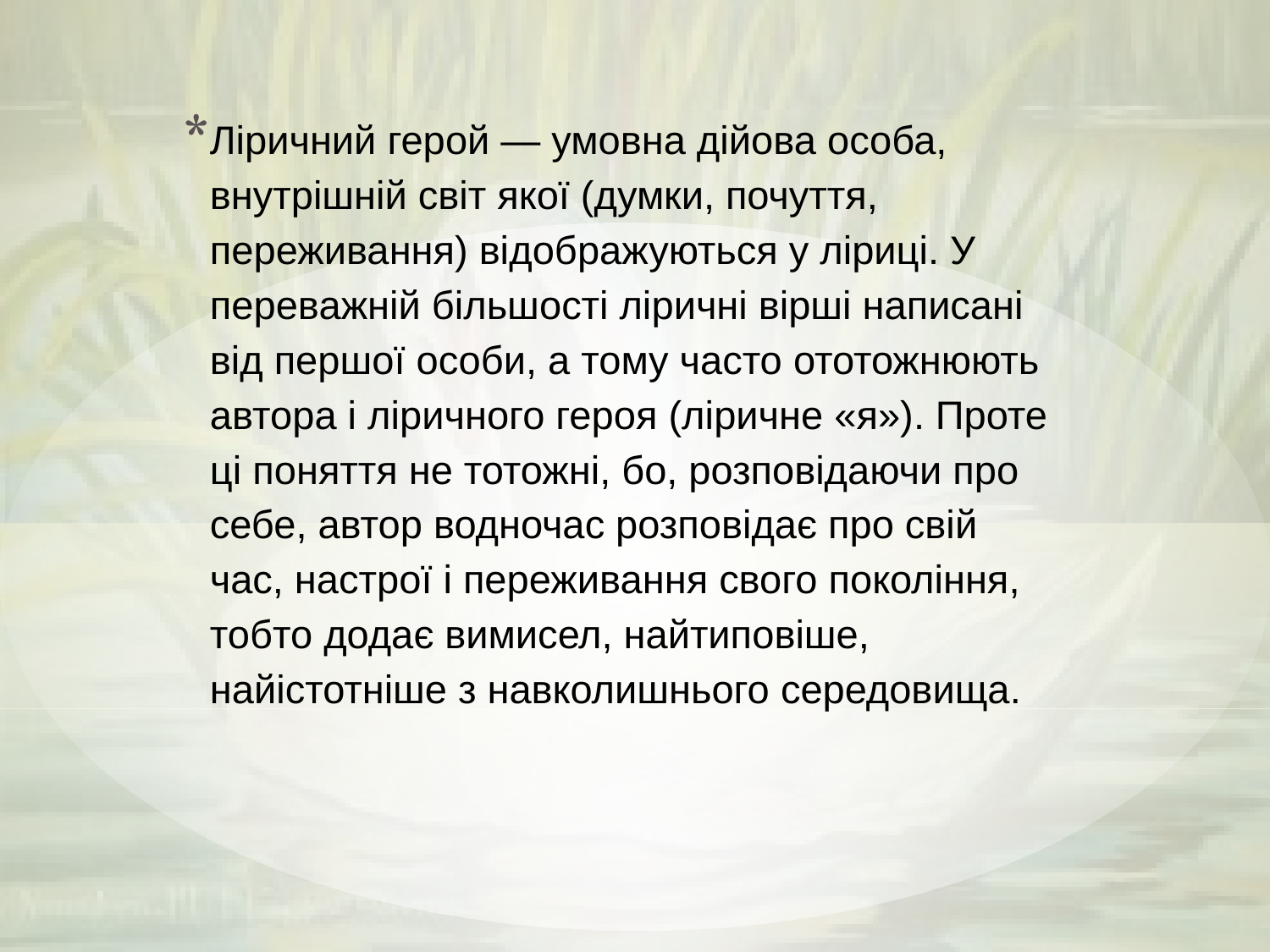

Ліричний герой — умовна дійова особа, внутрішній світ якої (думки, почуття, переживання) відображуються у ліриці. У переважній більшості ліричні вірші написані від першої особи, а тому часто ототожнюють автора і ліричного героя (ліричне «я»). Проте ці поняття не тотожні, бо, розповідаючи про себе, автор водночас розповідає про свій час, настрої і переживання свого покоління, тобто додає вимисел, найтиповіше, найістотніше з навколишнього середовища.